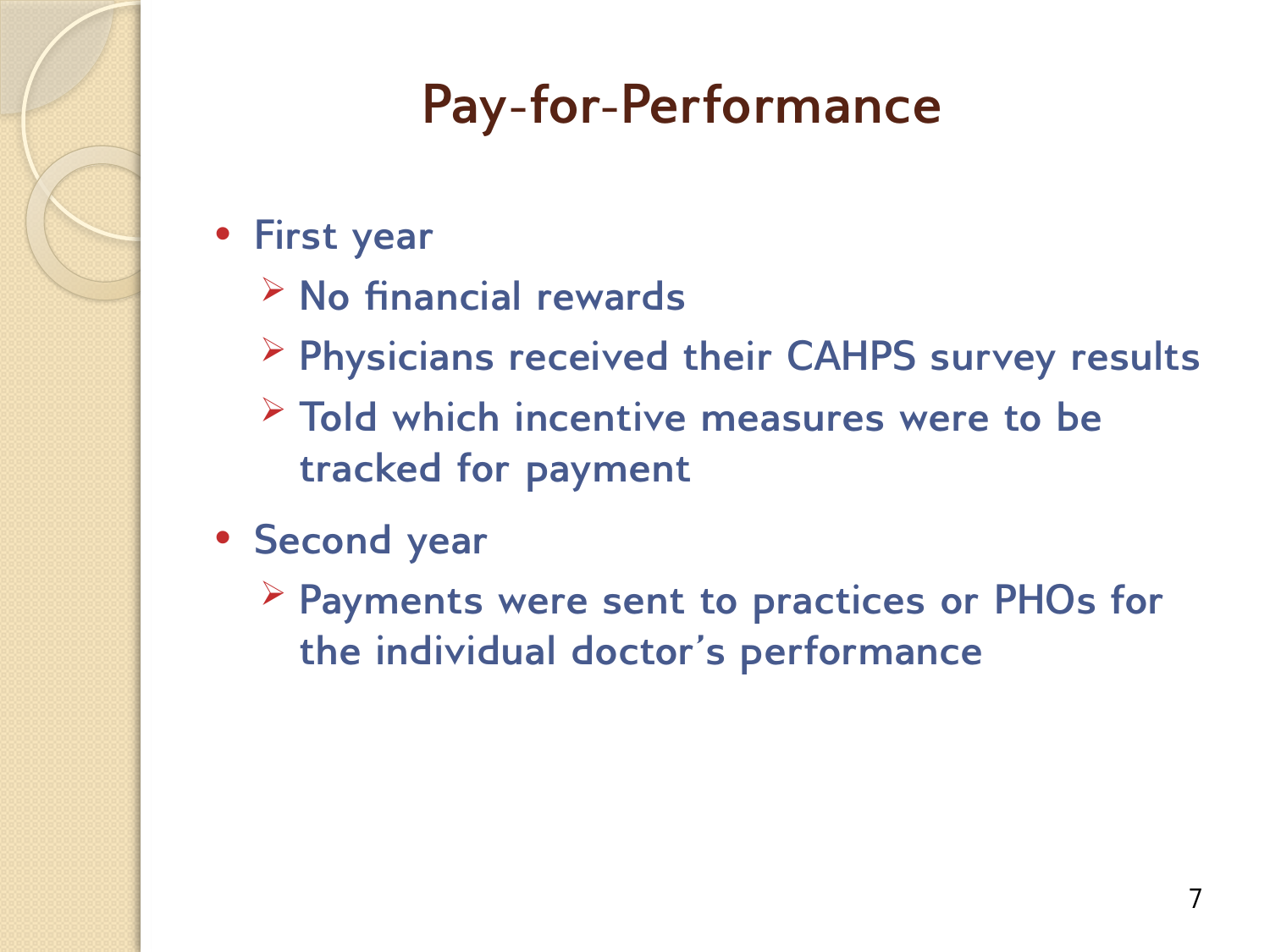

# Pay-for-Performance
First year
No financial rewards
Physicians received their CAHPS survey results
Told which incentive measures were to be tracked for payment
Second year
Payments were sent to practices or PHOs for the individual doctor’s performance
7